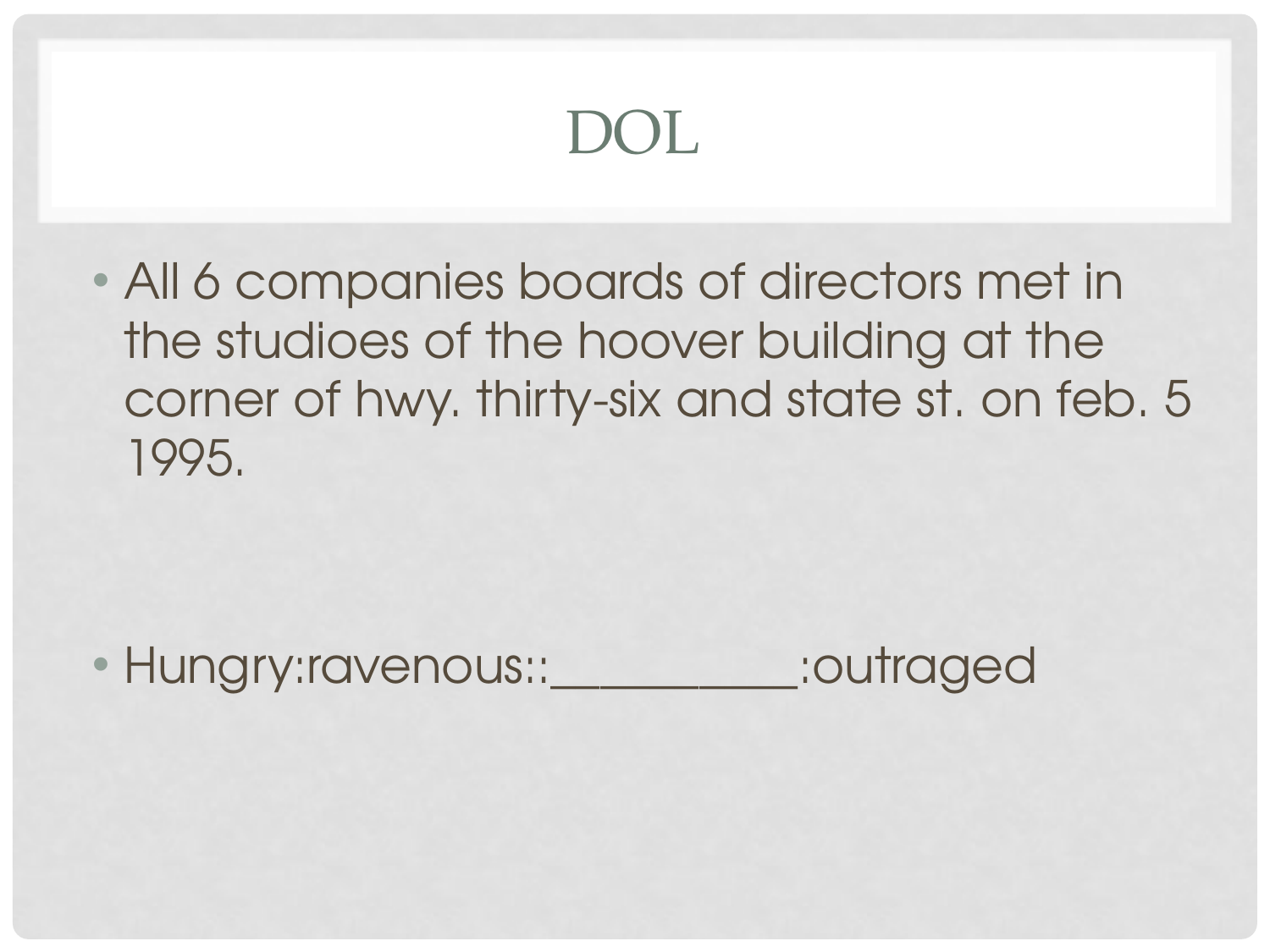

# DOL
All 6 companies boards of directors met in the studioes of the hoover building at the corner of hwy. thirty-six and state st. on feb. 5 1995.

Hungry:ravenous::__________:outraged